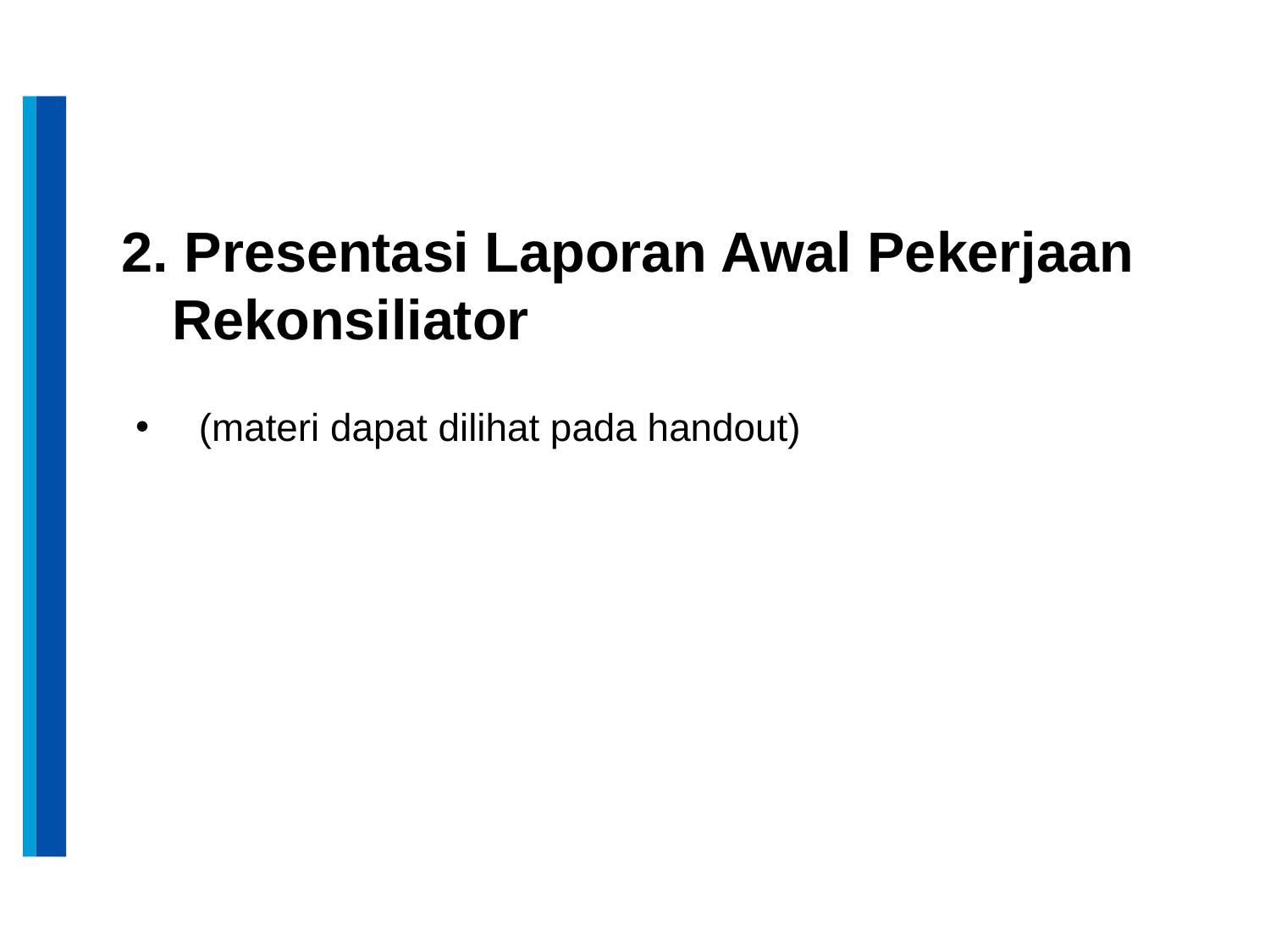

2. Presentasi Laporan Awal Pekerjaan Rekonsiliator
(materi dapat dilihat pada handout)